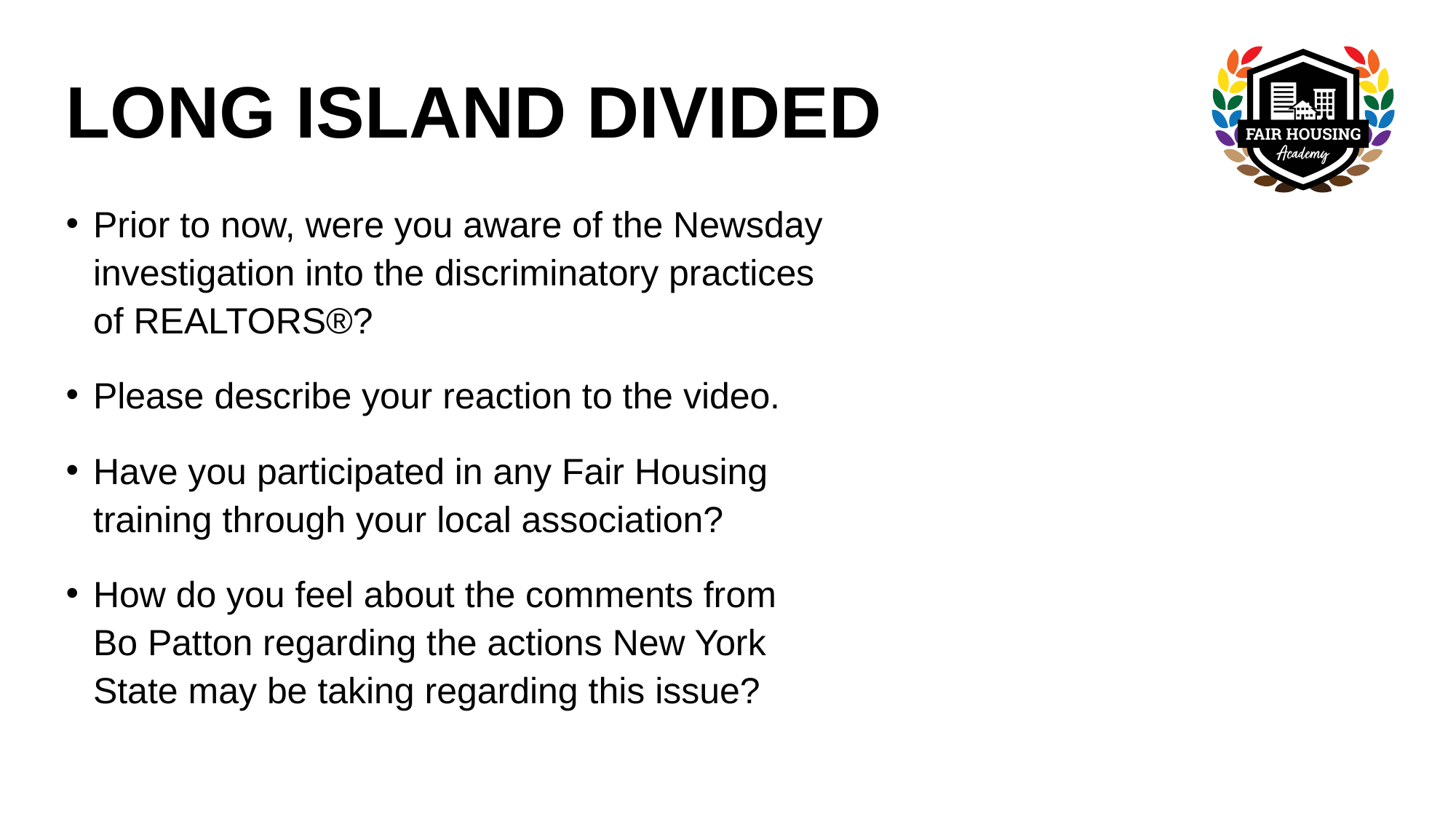

# LONG ISLAND DIVIDED
Prior to now, were you aware of the Newsday investigation into the discriminatory practices of REALTORS®?
Please describe your reaction to the video.
Have you participated in any Fair Housing training through your local association?
How do you feel about the comments from Bo Patton regarding the actions New York State may be taking regarding this issue?